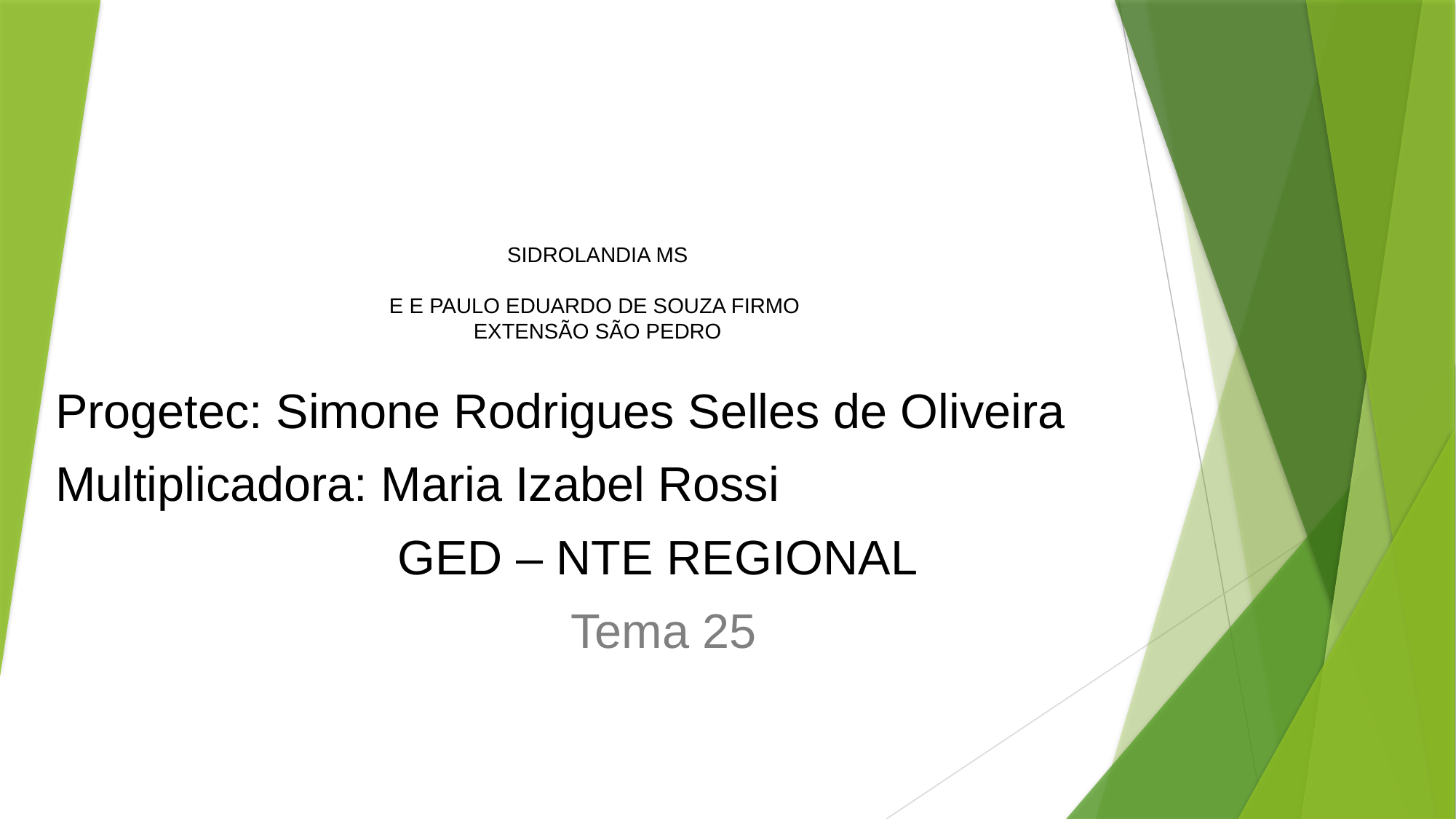

# SIDROLANDIA MS E E PAULO EDUARDO DE SOUZA FIRMO EXTENSÃO SÃO PEDRO
Progetec: Simone Rodrigues Selles de Oliveira
Multiplicadora: Maria Izabel Rossi
GED – NTE REGIONAL
Tema 25